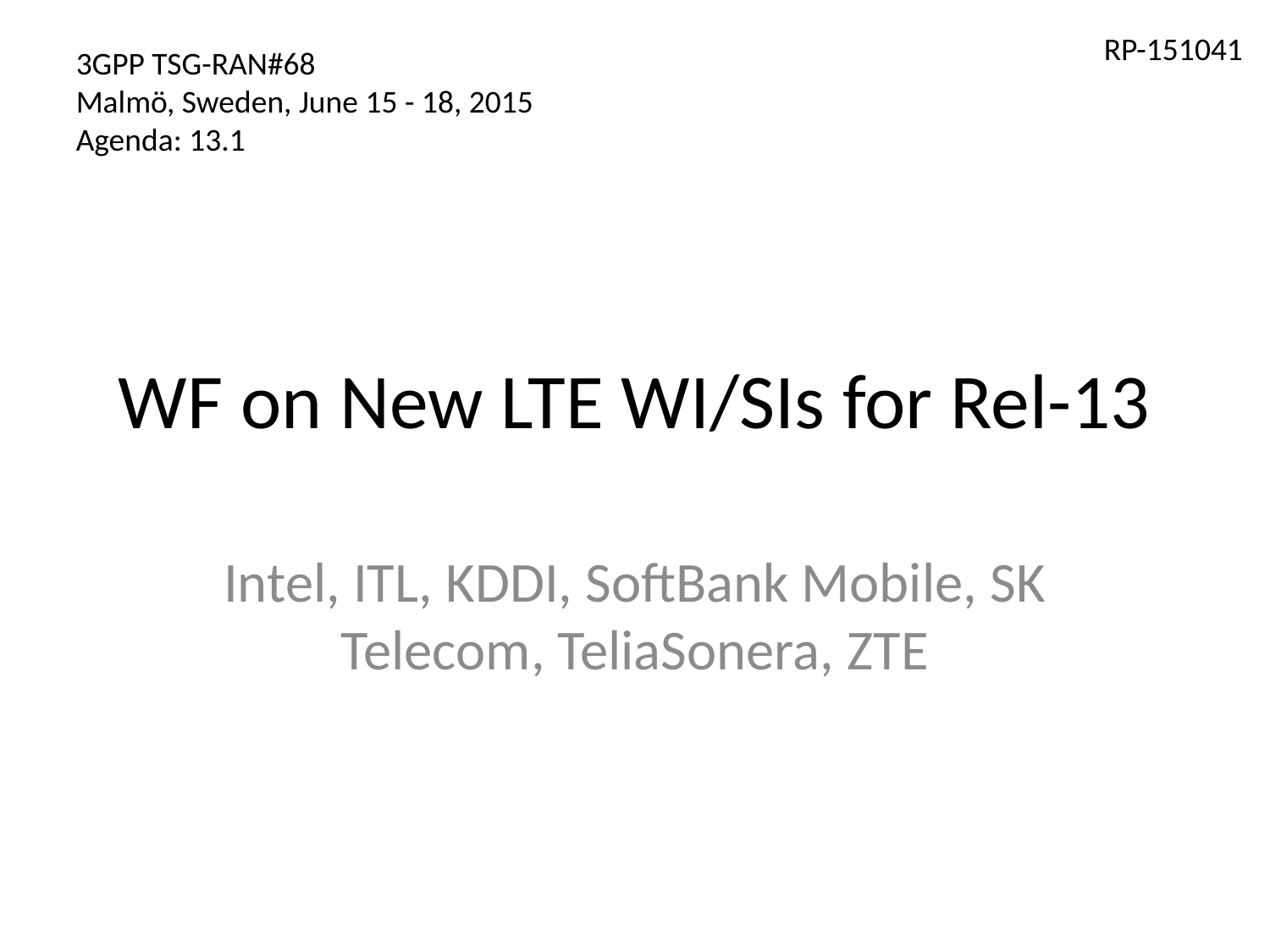

RP-151041
3GPP TSG-RAN#68
Malmö, Sweden, June 15 - 18, 2015
Agenda: 13.1
# WF on New LTE WI/SIs for Rel-13
Intel, ITL, KDDI, SoftBank Mobile, SK Telecom, TeliaSonera, ZTE